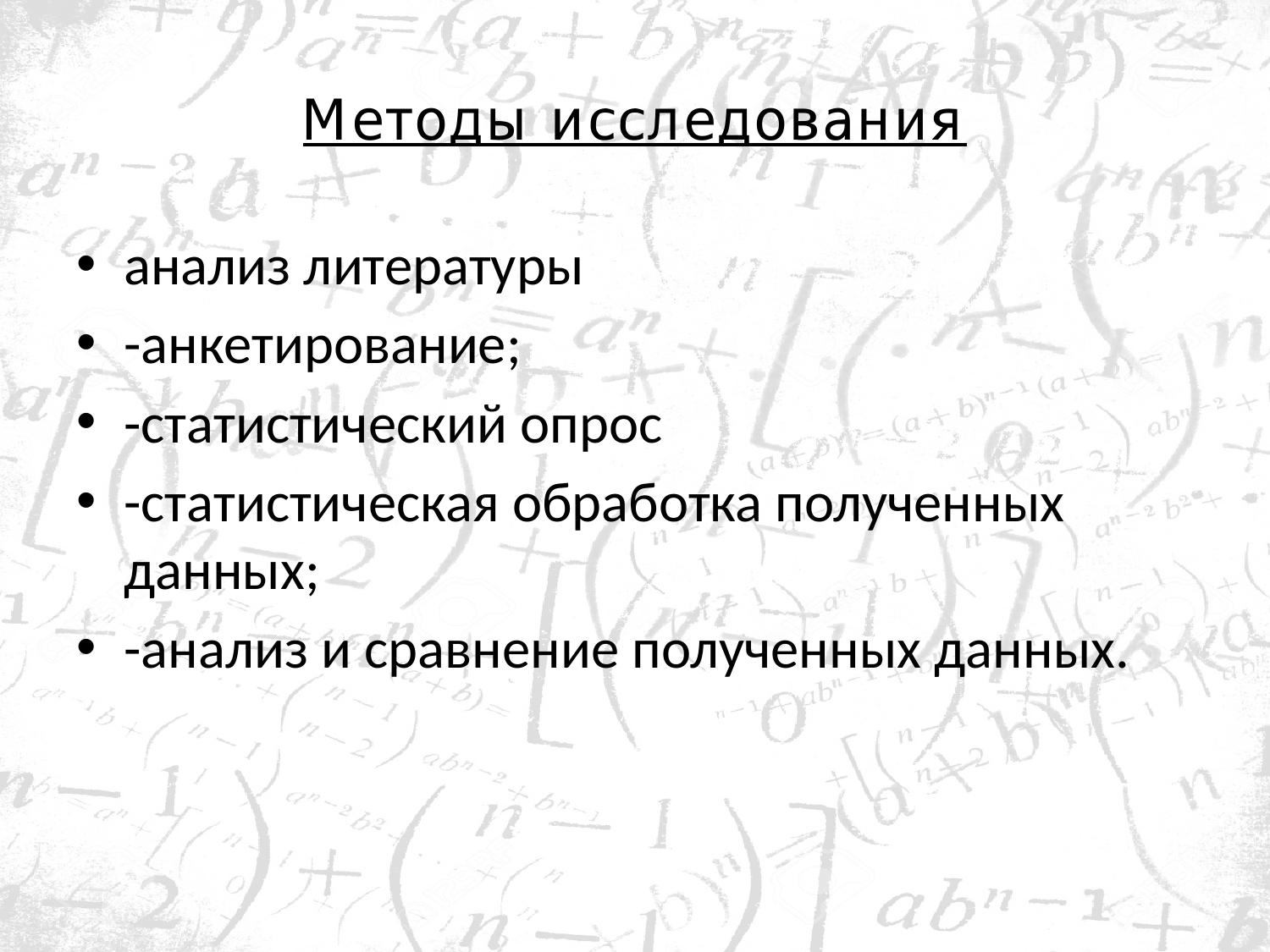

# Методы исследования
анализ литературы
-анкетирование;
-статистический опрос
-статистическая обработка полученных данных;
-анализ и сравнение полученных данных.